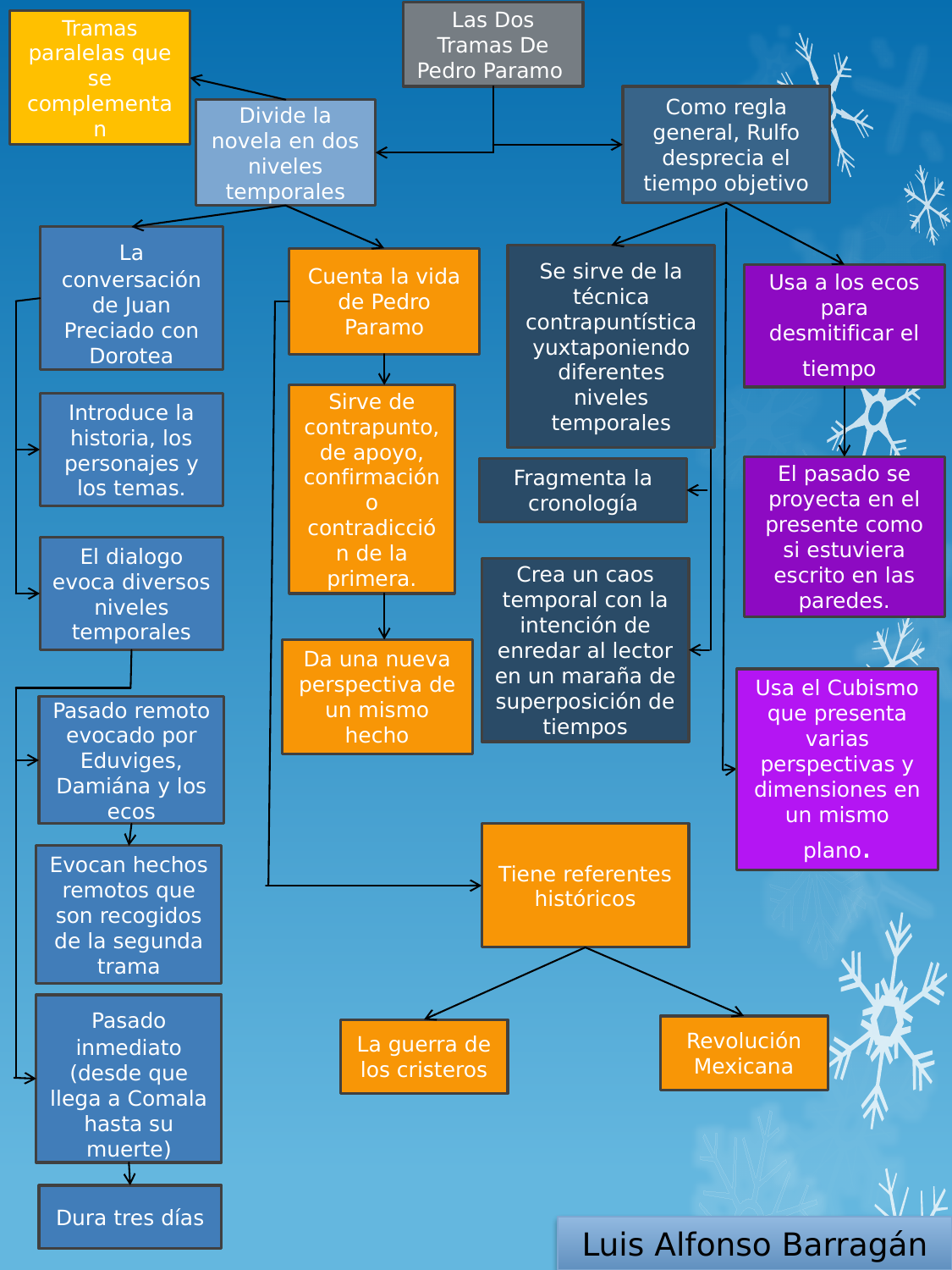

Las Dos Tramas De Pedro Paramo
Tramas paralelas que se complementan
Como regla general, Rulfo desprecia el tiempo objetivo
Divide la novela en dos niveles temporales
La conversación de Juan Preciado con Dorotea
Se sirve de la técnica contrapuntística yuxtaponiendo diferentes niveles temporales
Cuenta la vida de Pedro Paramo
Usa a los ecos para desmitificar el tiempo
Sirve de contrapunto, de apoyo, confirmación o contradicción de la primera.
Introduce la historia, los personajes y los temas.
El pasado se proyecta en el presente como si estuviera escrito en las paredes.
Fragmenta la cronología
El dialogo evoca diversos niveles temporales
Crea un caos temporal con la intención de enredar al lector en un maraña de superposición de tiempos
Da una nueva perspectiva de un mismo hecho
Usa el Cubismo que presenta varias perspectivas y dimensiones en un mismo plano.
Pasado remoto evocado por Eduviges, Damiána y los ecos
Tiene referentes históricos
Evocan hechos remotos que son recogidos de la segunda trama
Pasado inmediato (desde que llega a Comala hasta su muerte)
Revolución Mexicana
La guerra de los cristeros
Dura tres días
Luis Alfonso Barragán